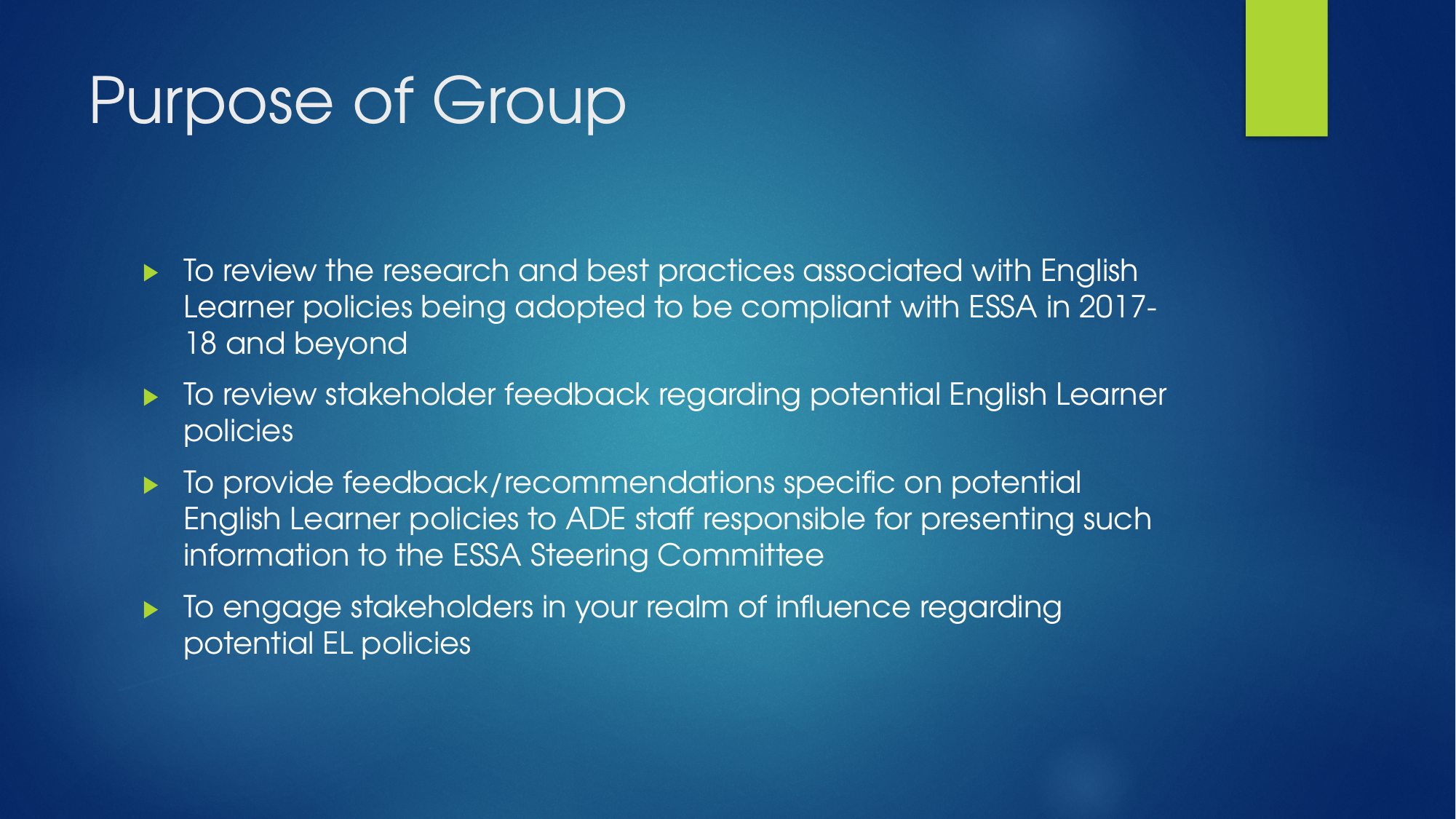

# Purpose of Group
To review the research and best practices associated with English Learner policies being adopted to be compliant with ESSA in 2017-18 and beyond
To review stakeholder feedback regarding potential English Learner policies
To provide feedback/recommendations specific on potential English Learner policies to ADE staff responsible for presenting such information to the ESSA Steering Committee
To engage stakeholders in your realm of influence regarding potential EL policies